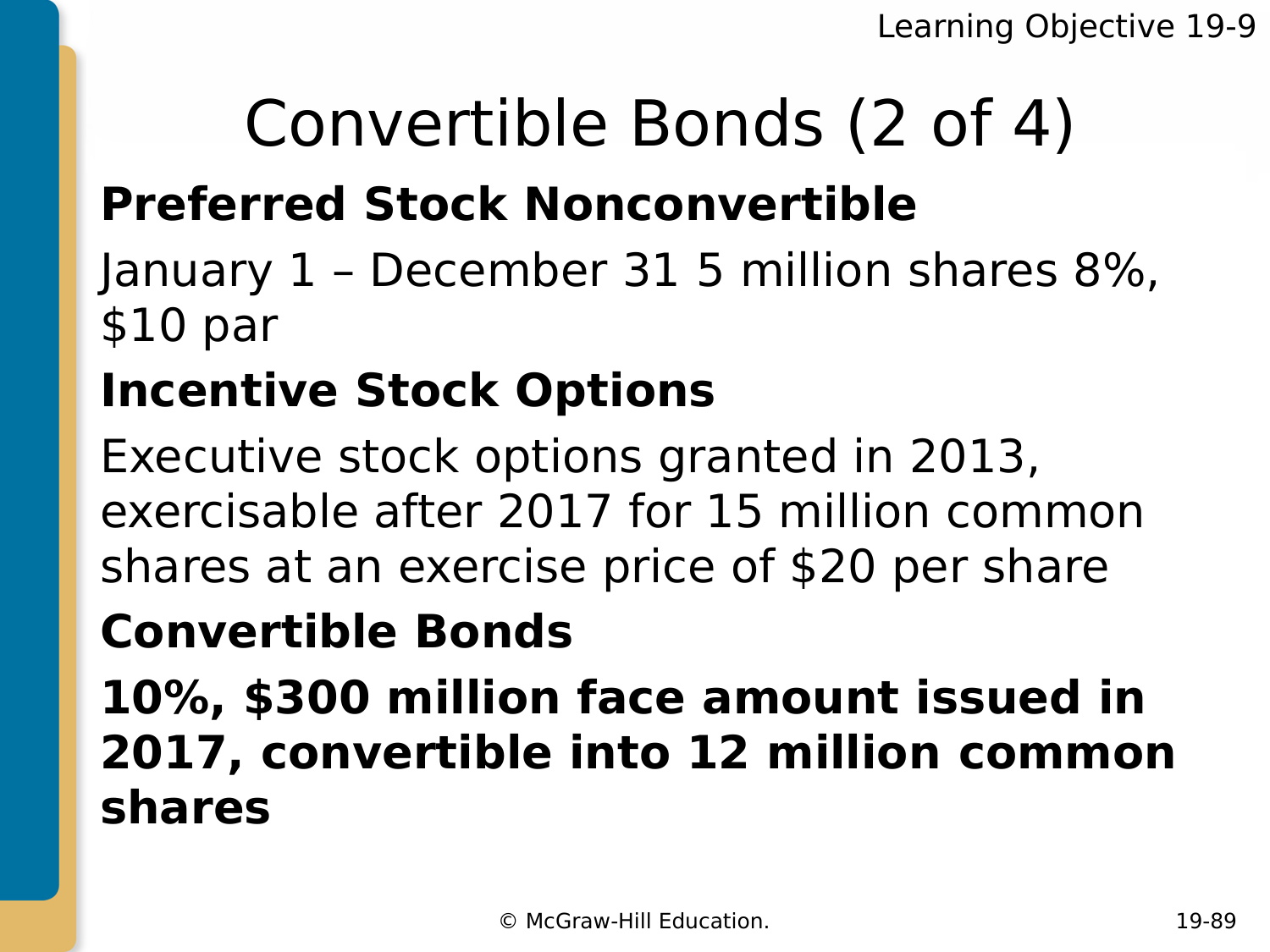

Learning Objective 19-9
# Convertible Bonds (2 of 4)
Preferred Stock Nonconvertible
January 1 – December 31 5 million shares 8%, $10 par
Incentive Stock Options
Executive stock options granted in 2013, exercisable after 2017 for 15 million common shares at an exercise price of $20 per share
Convertible Bonds
10%, $300 million face amount issued in 2017, convertible into 12 million common shares